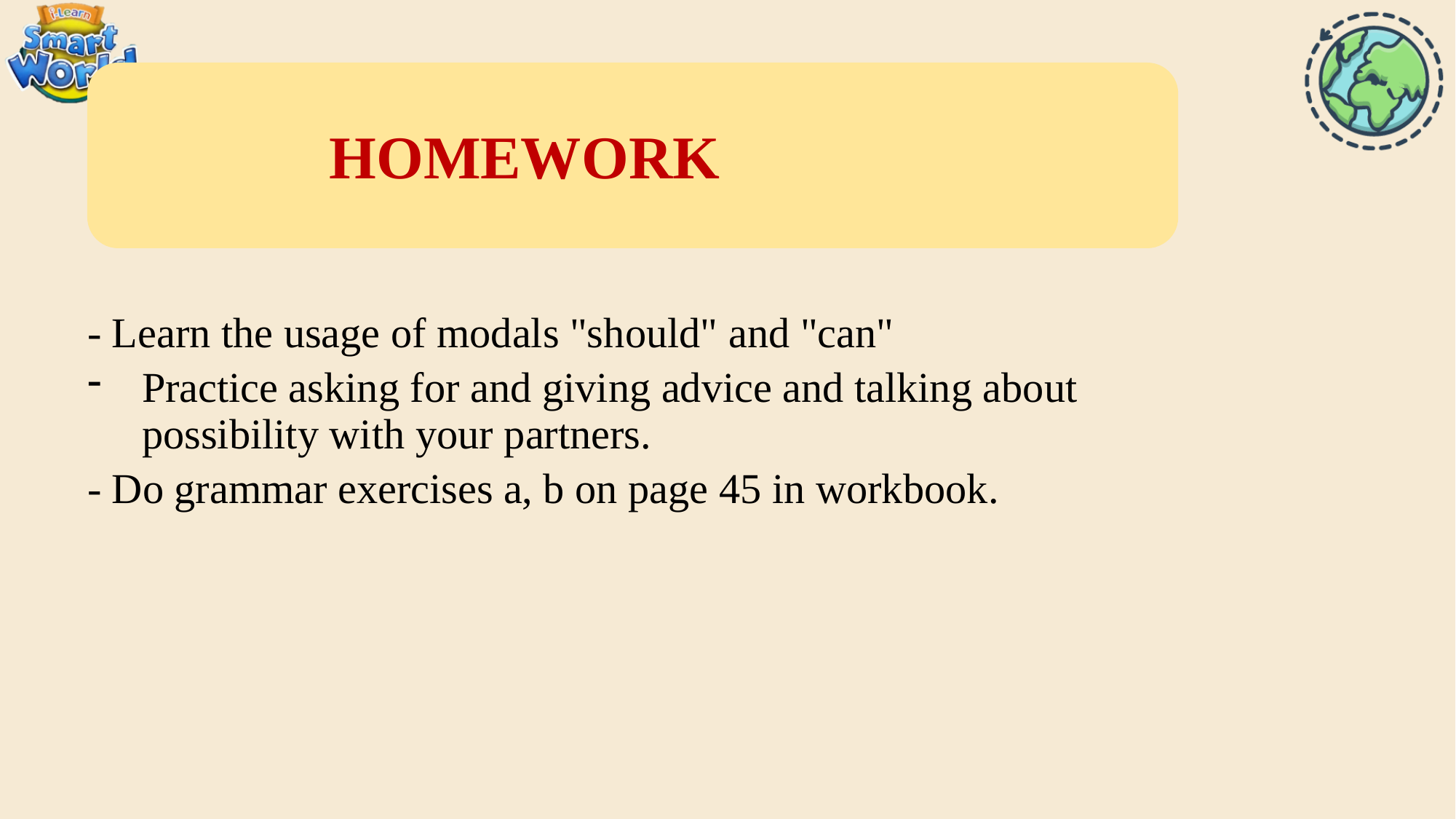

HOMEWORK
- Learn the usage of modals "should" and "can"
Practice asking for and giving advice and talking about possibility with your partners.
- Do grammar exercises a, b on page 45 in workbook.